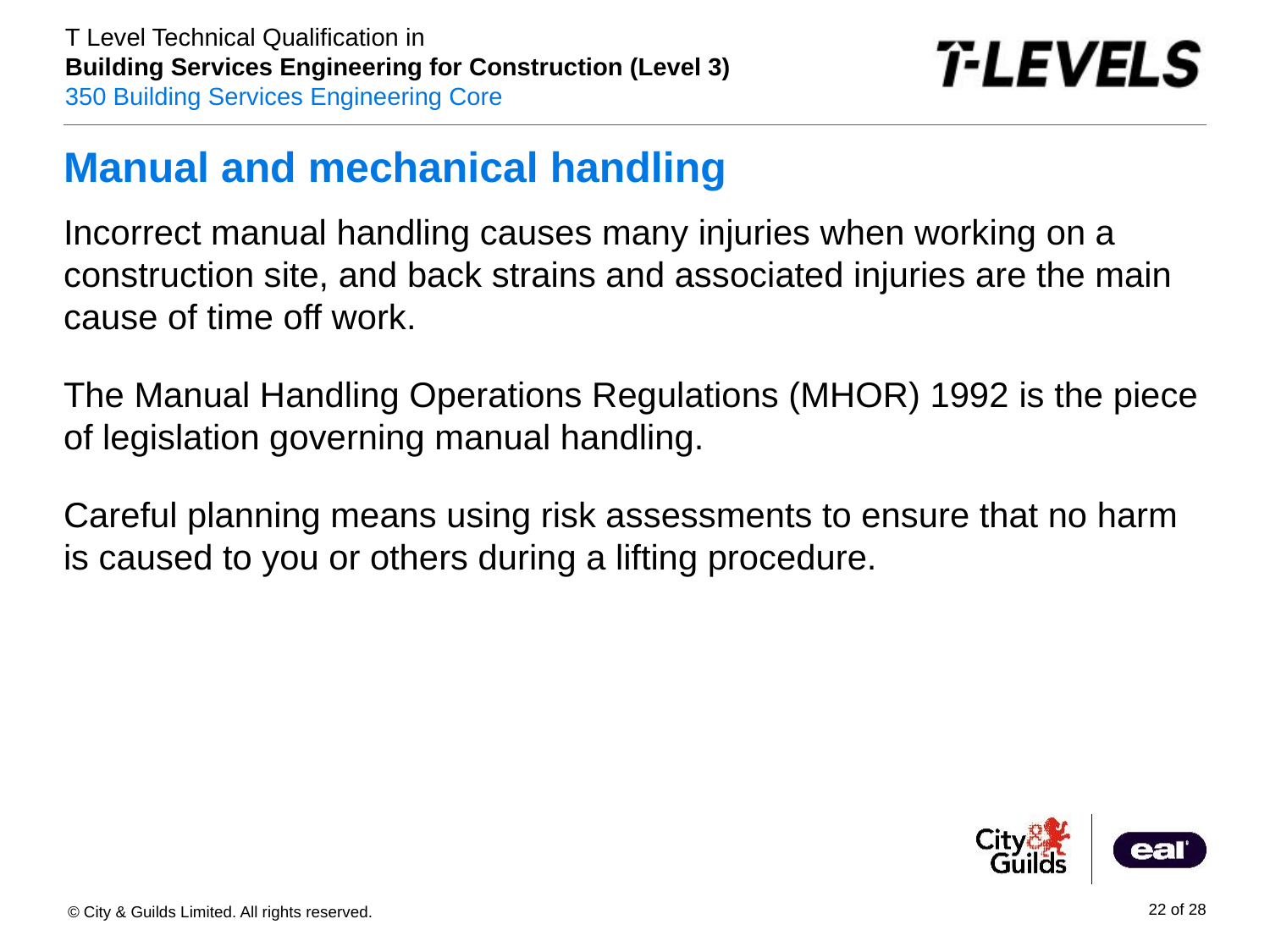

# Manual and mechanical handling
Incorrect manual handling causes many injuries when working on a construction site, and back strains and associated injuries are the main cause of time off work.
The Manual Handling Operations Regulations (MHOR) 1992 is the piece of legislation governing manual handling.
Careful planning means using risk assessments to ensure that no harm is caused to you or others during a lifting procedure.